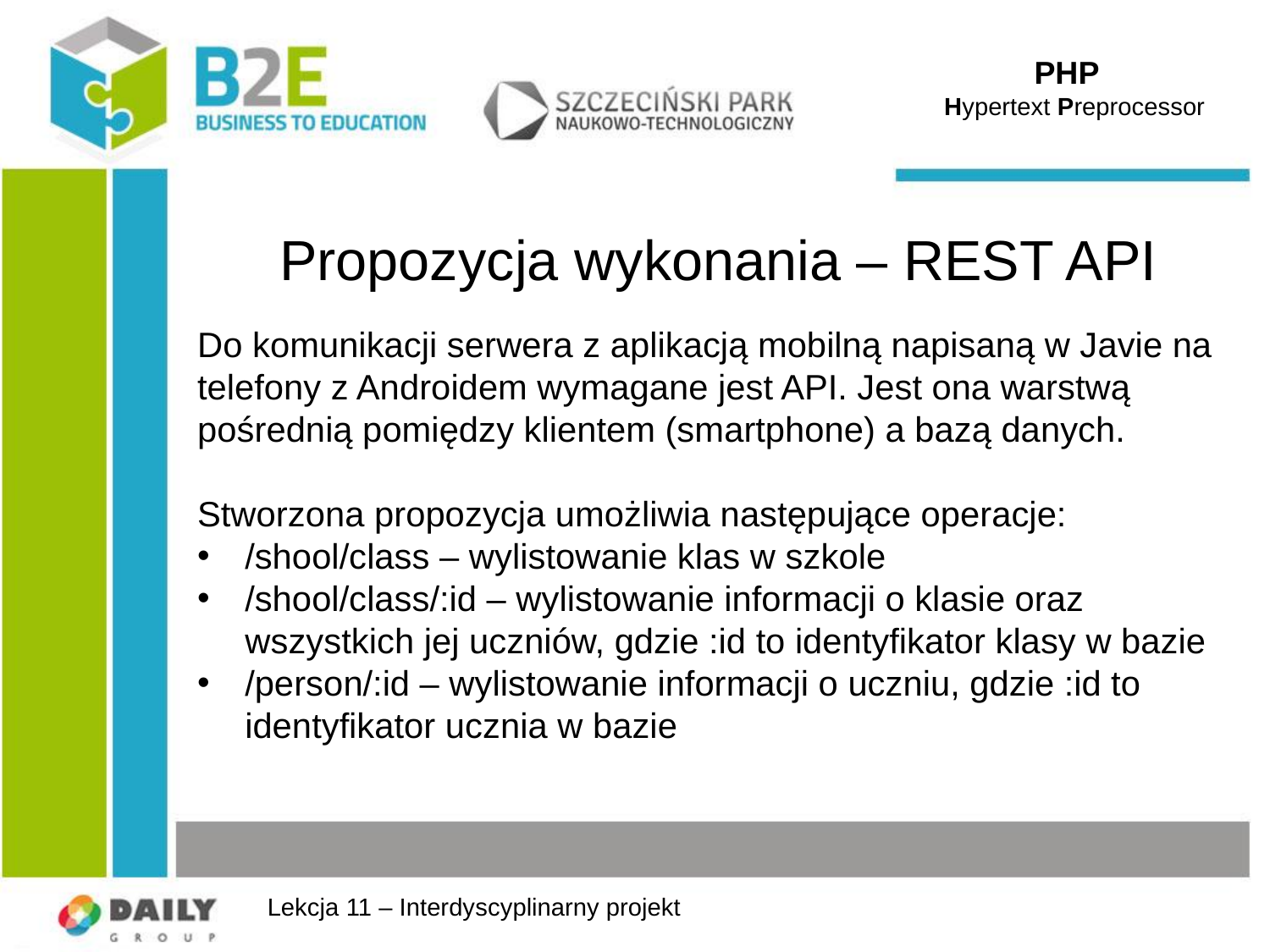

PHP
 Hypertext Preprocessor
# Propozycja wykonania – REST API
Do komunikacji serwera z aplikacją mobilną napisaną w Javie na telefony z Androidem wymagane jest API. Jest ona warstwą pośrednią pomiędzy klientem (smartphone) a bazą danych.

Stworzona propozycja umożliwia następujące operacje:
/shool/class – wylistowanie klas w szkole
/shool/class/:id – wylistowanie informacji o klasie oraz wszystkich jej uczniów, gdzie :id to identyfikator klasy w bazie
/person/:id – wylistowanie informacji o uczniu, gdzie :id to identyfikator ucznia w bazie
Lekcja 11 – Interdyscyplinarny projekt